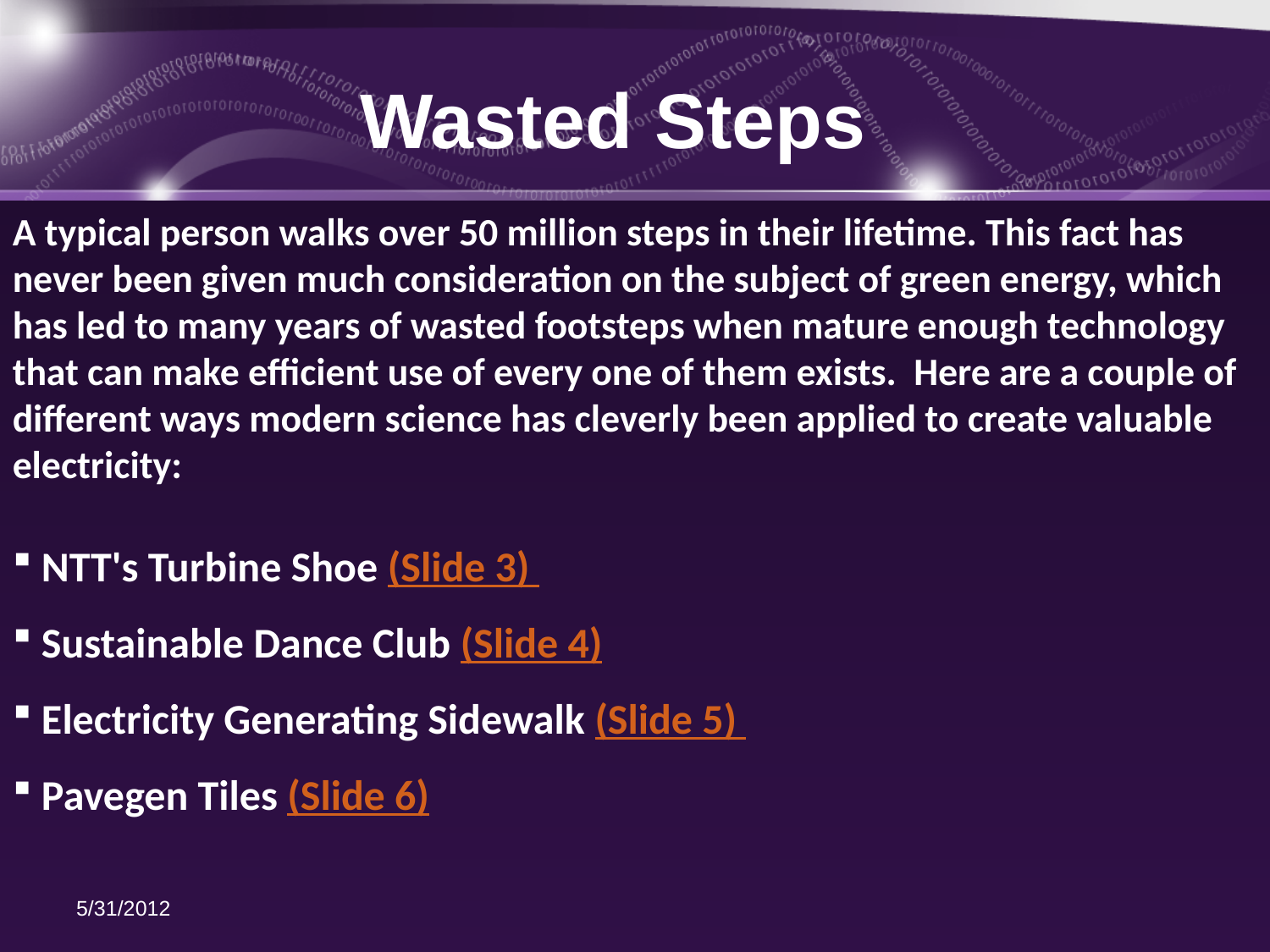

# Wasted Steps
A typical person walks over 50 million steps in their lifetime. This fact has never been given much consideration on the subject of green energy, which has led to many years of wasted footsteps when mature enough technology that can make efficient use of every one of them exists.  Here are a couple of different ways modern science has cleverly been applied to create valuable electricity:
 NTT's Turbine Shoe (Slide 3)
 Sustainable Dance Club (Slide 4)
 Electricity Generating Sidewalk (Slide 5)
 Pavegen Tiles (Slide 6)
5/31/2012
Walking and Energy - JAPRI Inc.
2